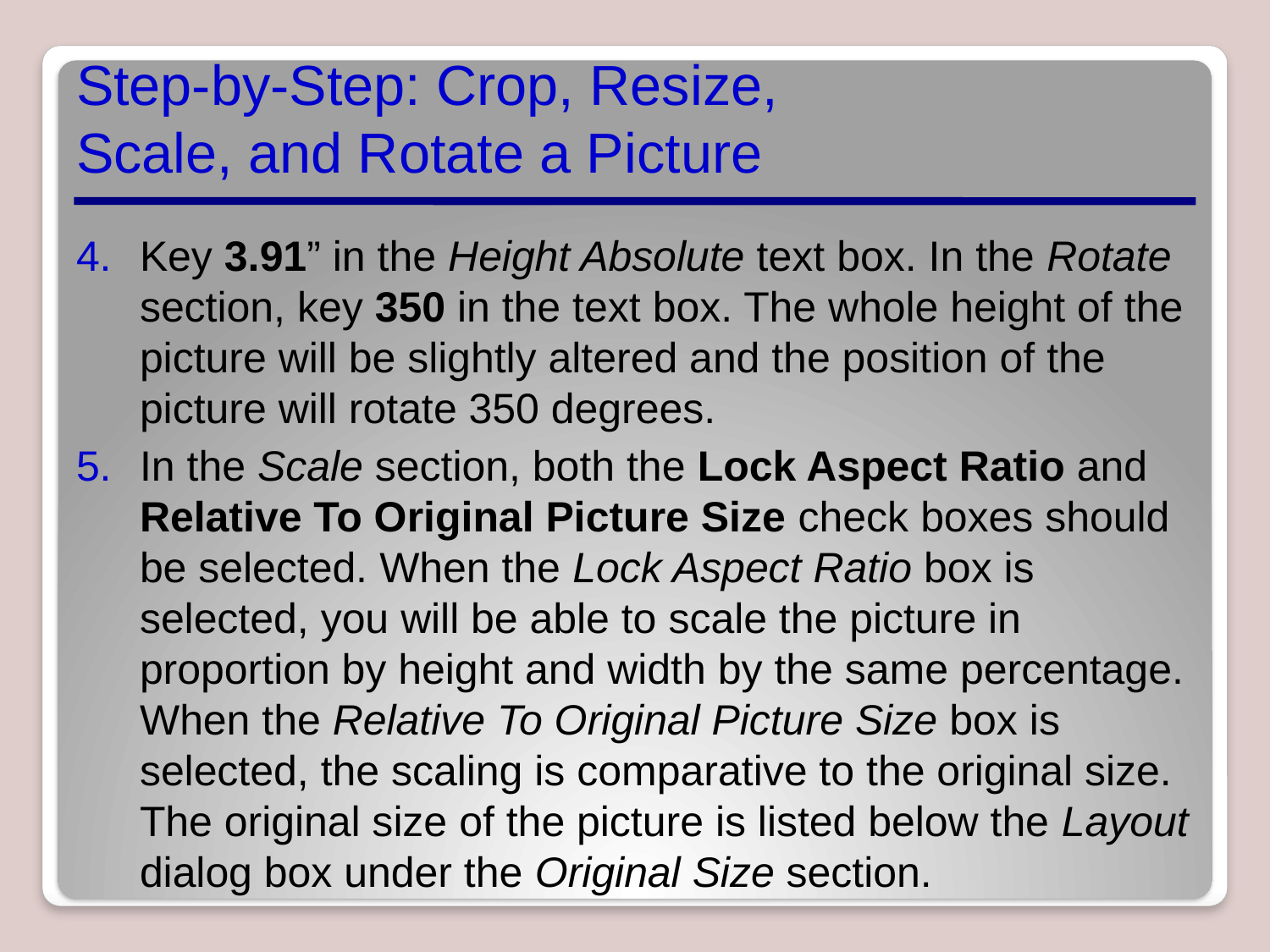

# Step-by-Step: Crop, Resize, Scale, and Rotate a Picture
Key 3.91” in the Height Absolute text box. In the Rotate section, key 350 in the text box. The whole height of the picture will be slightly altered and the position of the picture will rotate 350 degrees.
In the Scale section, both the Lock Aspect Ratio and Relative To Original Picture Size check boxes should be selected. When the Lock Aspect Ratio box is selected, you will be able to scale the picture in proportion by height and width by the same percentage. When the Relative To Original Picture Size box is selected, the scaling is comparative to the original size. The original size of the picture is listed below the Layout dialog box under the Original Size section.